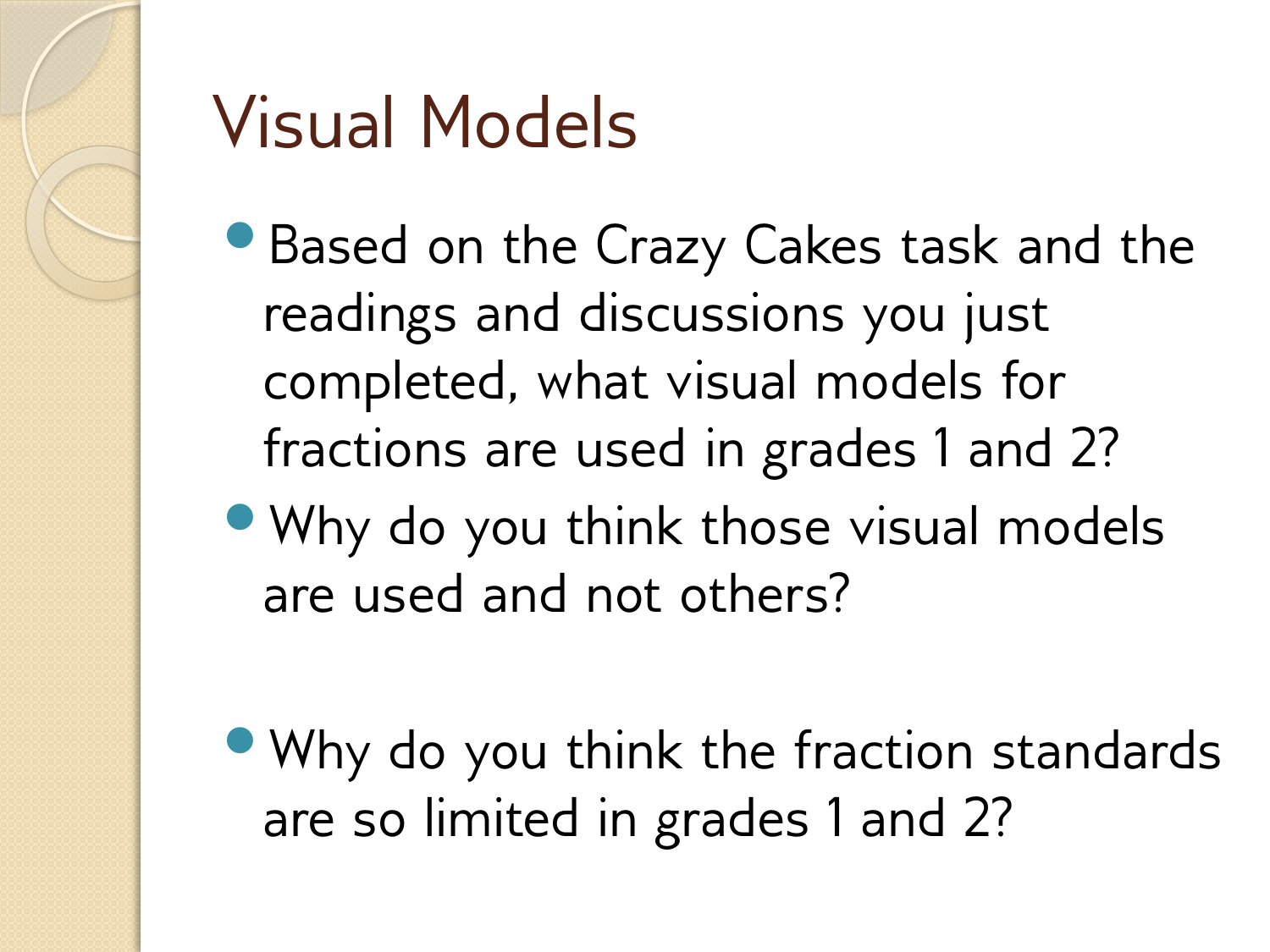

# Visual Models
Based on the Crazy Cakes task and the readings and discussions you just completed, what visual models for fractions are used in grades 1 and 2?
Why do you think those visual models are used and not others?

Why do you think the fraction standards are so limited in grades 1 and 2?